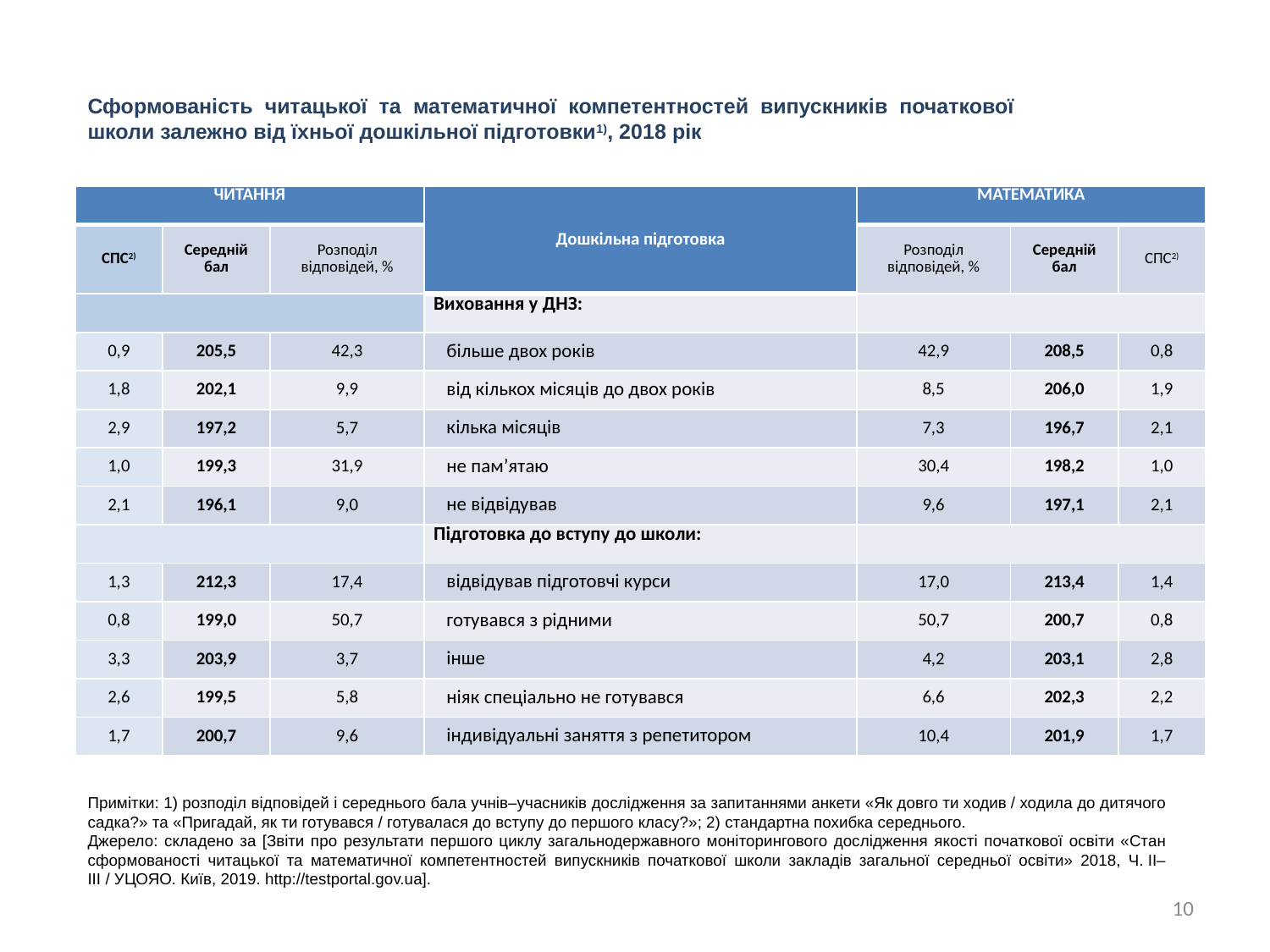

Сформованість читацької та математичної компетентностей випускників початкової школи залежно від їхньої дошкільної підготовки1), 2018 рік
| ЧИТАННЯ |  |  | Дошкільна підготовка | МАТЕМАТИКА |  |  |
| --- | --- | --- | --- | --- | --- | --- |
| СПС2) | Середній бал | Розподіл відповідей, % |  | Розподіл відповідей, % | Середній бал | СПС2) |
|  |  |  | Виховання у ДНЗ: |  |  |  |
| 0,9 | 205,5 | 42,3 | більше двох років | 42,9 | 208,5 | 0,8 |
| 1,8 | 202,1 | 9,9 | від кількох місяців до двох років | 8,5 | 206,0 | 1,9 |
| 2,9 | 197,2 | 5,7 | кілька місяців | 7,3 | 196,7 | 2,1 |
| 1,0 | 199,3 | 31,9 | не пам’ятаю | 30,4 | 198,2 | 1,0 |
| 2,1 | 196,1 | 9,0 | не відвідував | 9,6 | 197,1 | 2,1 |
|  |  |  | Підготовка до вступу до школи: |  |  |  |
| 1,3 | 212,3 | 17,4 | відвідував підготовчі курси | 17,0 | 213,4 | 1,4 |
| 0,8 | 199,0 | 50,7 | готувався з рідними | 50,7 | 200,7 | 0,8 |
| 3,3 | 203,9 | 3,7 | інше | 4,2 | 203,1 | 2,8 |
| 2,6 | 199,5 | 5,8 | ніяк спеціально не готувався | 6,6 | 202,3 | 2,2 |
| 1,7 | 200,7 | 9,6 | індивідуальні заняття з репетитором | 10,4 | 201,9 | 1,7 |
Примітки: 1) розподіл відповідей і середнього бала учнів–учасників дослідження за запитаннями анкети «Як довго ти ходив / ходила до дитячого садка?» та «Пригадай, як ти готувався / готувалася до вступу до першого класу?»; 2) стандартна похибка середнього.
Джерело: складено за [Звіти про результати першого циклу загальнодержавного моніторингового дослідження якості початкової освіти «Стан сформованості читацької та математичної компетентностей випускників початкової школи закладів загальної середньої освіти» 2018, Ч. ІІ–ІІІ / УЦОЯО. Київ, 2019. http://testportal.gov.ua].
10